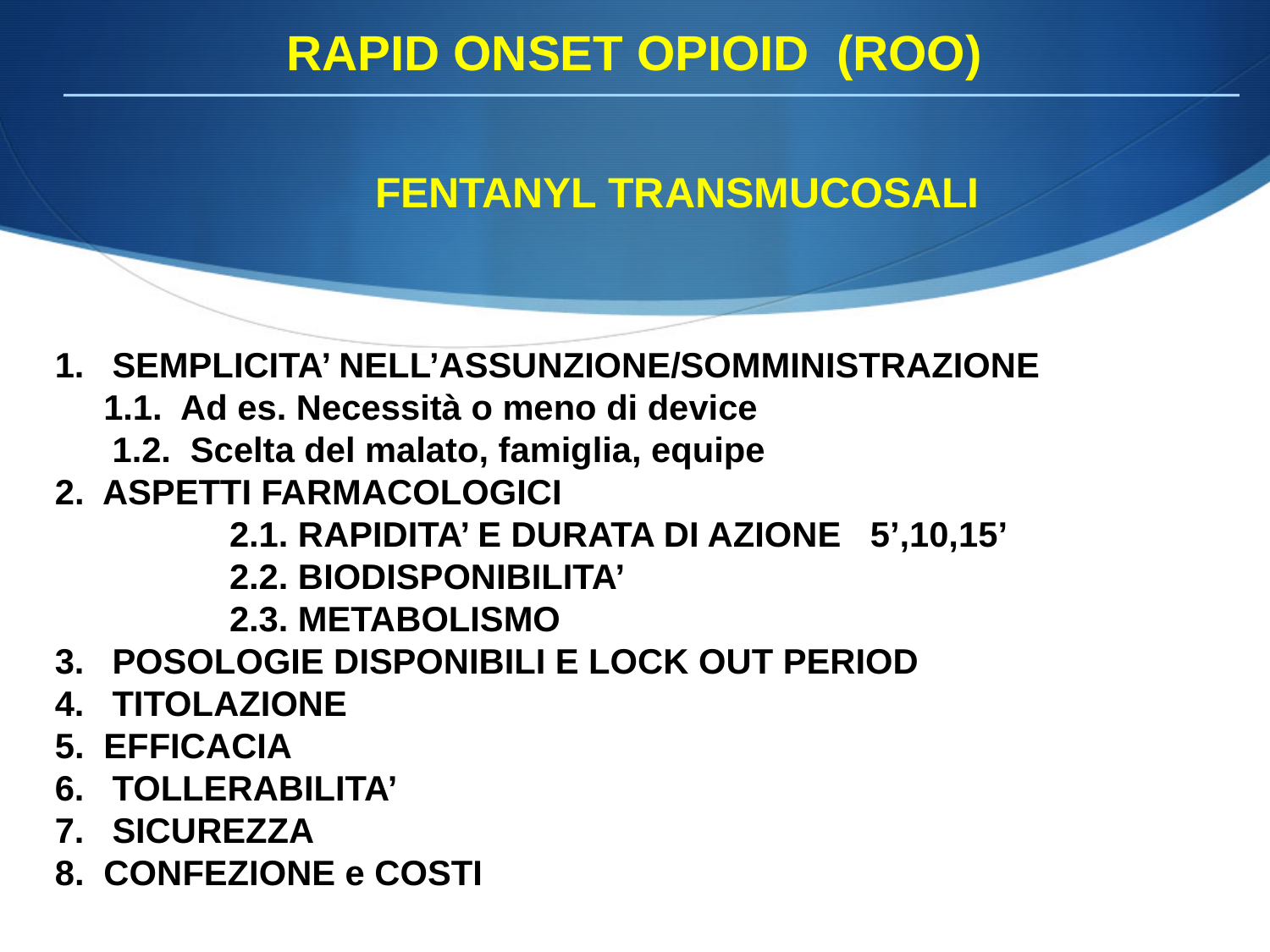

RAPID ONSET OPIOID  (ROO)

FENTANYL TRANSMUCOSALI

 SEMPLICITA’ NELL’ASSUNZIONE/SOMMINISTRAZIONE
     1.1.  Ad es. Necessità o meno di device
	 1.2.  Scelta del malato, famiglia, equipe
2.  ASPETTI FARMACOLOGICI
		2.1. RAPIDITA’ E DURATA DI AZIONE   5’,10,15’
		2.2. BIODISPONIBILITA’
		2.3. METABOLISMO
 POSOLOGIE DISPONIBILI E LOCK OUT PERIOD
 TITOLAZIONE
5.  EFFICACIA
 TOLLERABILITA’
 SICUREZZA
8.  CONFEZIONE e COSTI